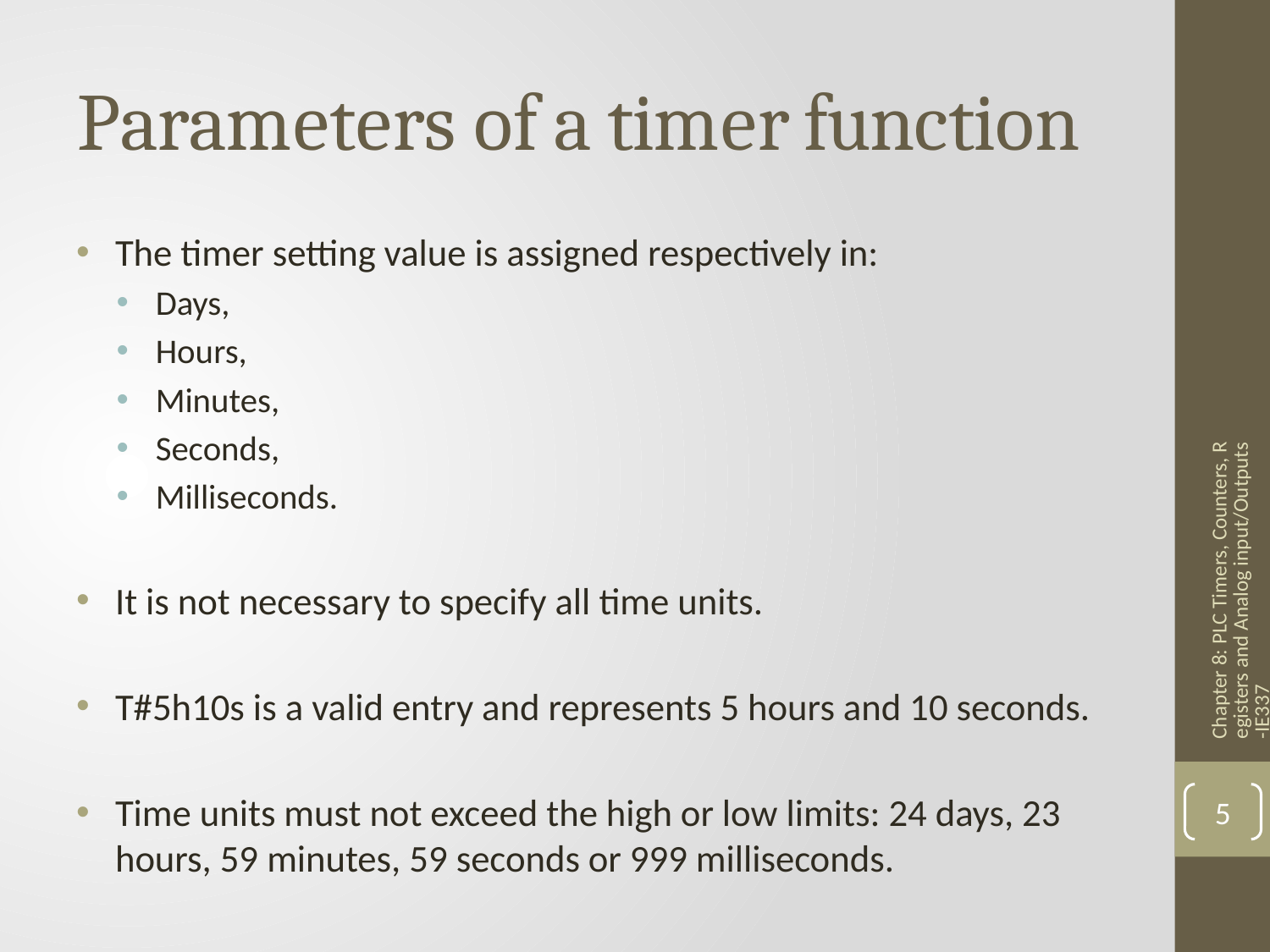

# Parameters of a timer function
The timer setting value is assigned respectively in:
Days,
Hours,
Minutes,
Seconds,
Milliseconds.

It is not necessary to specify all time units.

T#5h10s is a valid entry and represents 5 hours and 10 seconds.

Time units must not exceed the high or low limits: 24 days, 23 hours, 59 minutes, 59 seconds or 999 milliseconds.
Chapter 8: PLC Timers, Counters, Registers and Analog input/Outputs -IE337
5